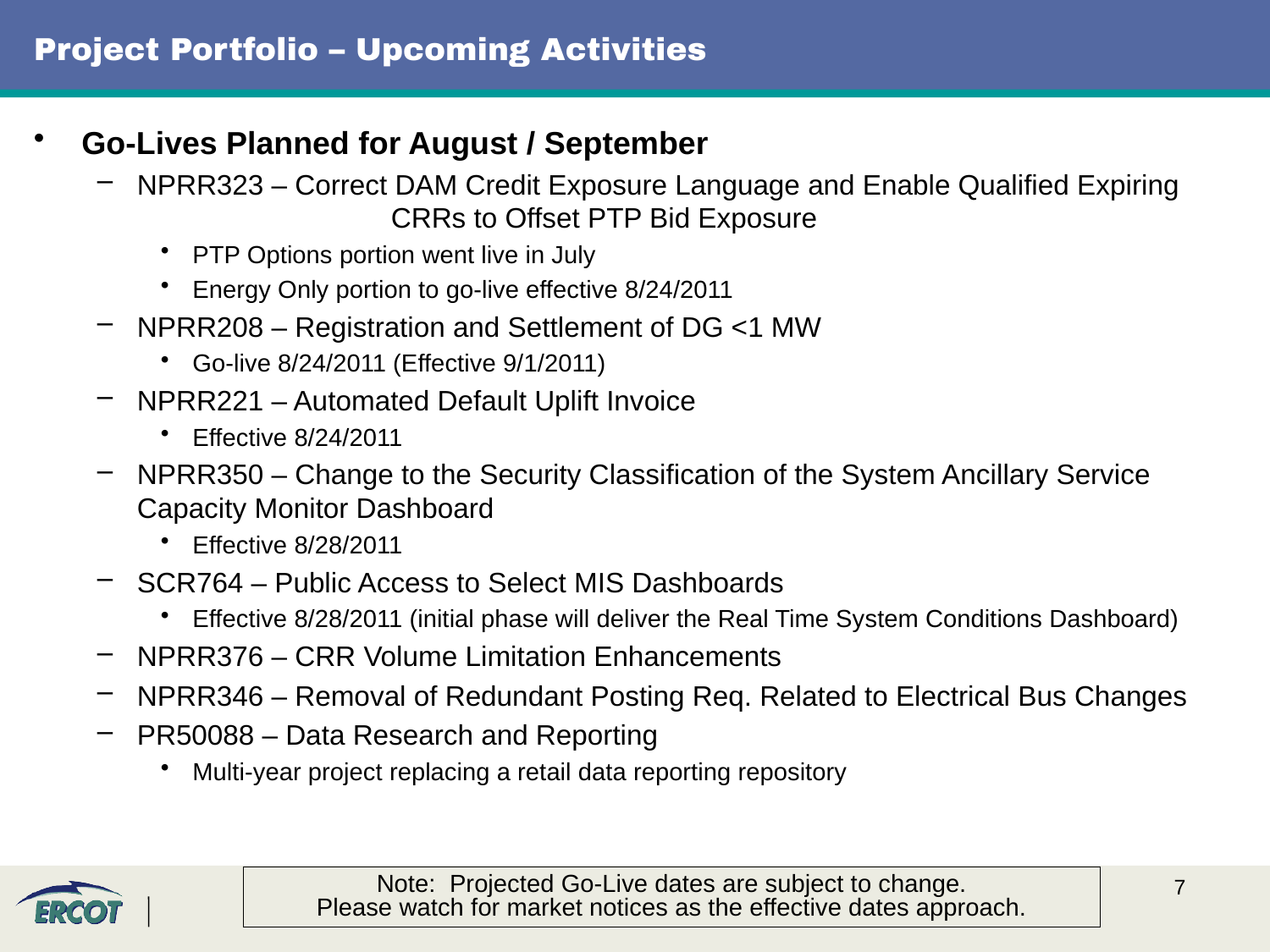

# Project Portfolio – Upcoming Activities
Go-Lives Planned for August / September
NPRR323 – Correct DAM Credit Exposure Language and Enable Qualified Expiring 		CRRs to Offset PTP Bid Exposure
PTP Options portion went live in July
Energy Only portion to go-live effective 8/24/2011
NPRR208 – Registration and Settlement of DG <1 MW
Go-live 8/24/2011 (Effective 9/1/2011)
NPRR221 – Automated Default Uplift Invoice
Effective 8/24/2011
NPRR350 – Change to the Security Classification of the System Ancillary Service Capacity Monitor Dashboard
Effective 8/28/2011
SCR764 – Public Access to Select MIS Dashboards
Effective 8/28/2011 (initial phase will deliver the Real Time System Conditions Dashboard)
NPRR376 – CRR Volume Limitation Enhancements
NPRR346 – Removal of Redundant Posting Req. Related to Electrical Bus Changes
PR50088 – Data Research and Reporting
Multi-year project replacing a retail data reporting repository

Note:  Projected Go-Live dates are subject to change.
Please watch for market notices as the effective dates approach.